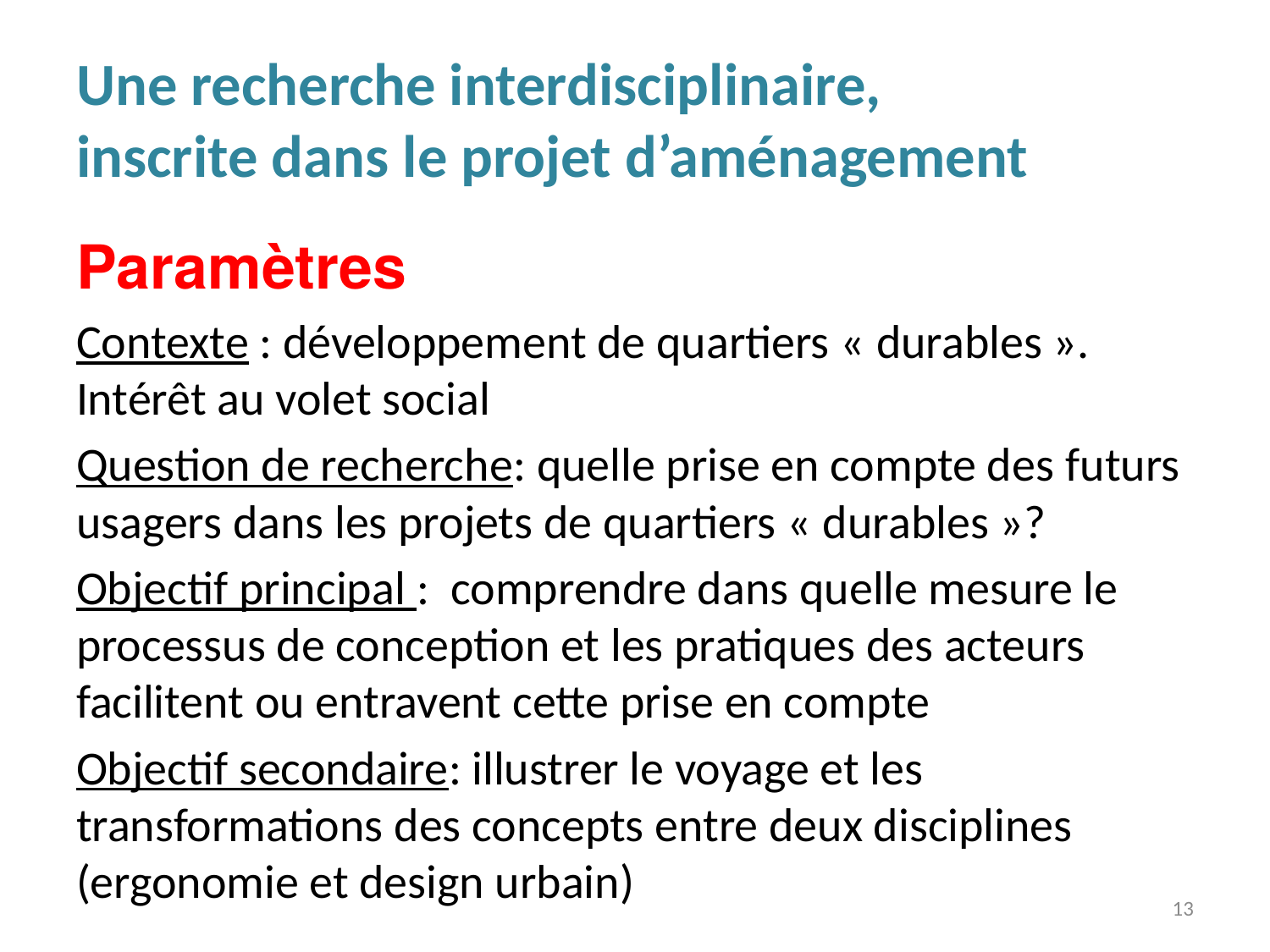

# Une recherche interdisciplinaire, inscrite dans le projet d’aménagement
Paramètres
Contexte : développement de quartiers « durables ». Intérêt au volet social
Question de recherche: quelle prise en compte des futurs usagers dans les projets de quartiers « durables »?
Objectif principal :  comprendre dans quelle mesure le processus de conception et les pratiques des acteurs facilitent ou entravent cette prise en compte
Objectif secondaire: illustrer le voyage et les transformations des concepts entre deux disciplines (ergonomie et design urbain)
13